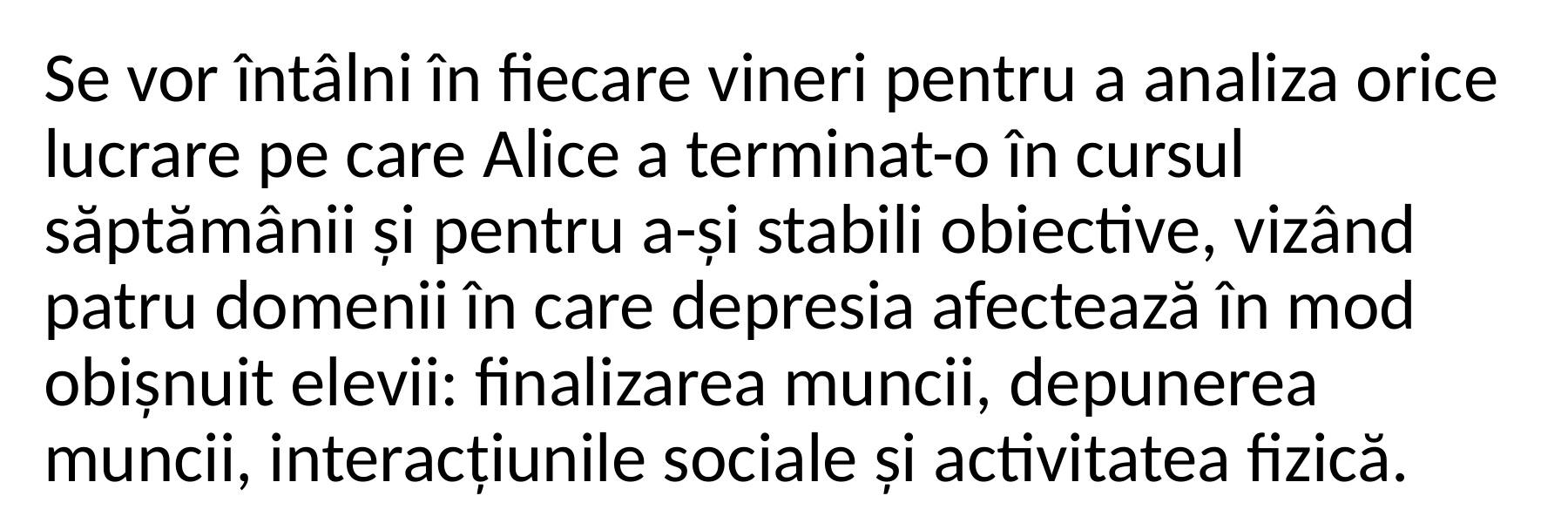

Se vor întâlni în fiecare vineri pentru a analiza orice lucrare pe care Alice a terminat-o în cursul săptămânii și pentru a-și stabili obiective, vizând patru domenii în care depresia afectează în mod obișnuit elevii: finalizarea muncii, depunerea muncii, interacțiunile sociale și activitatea fizică.